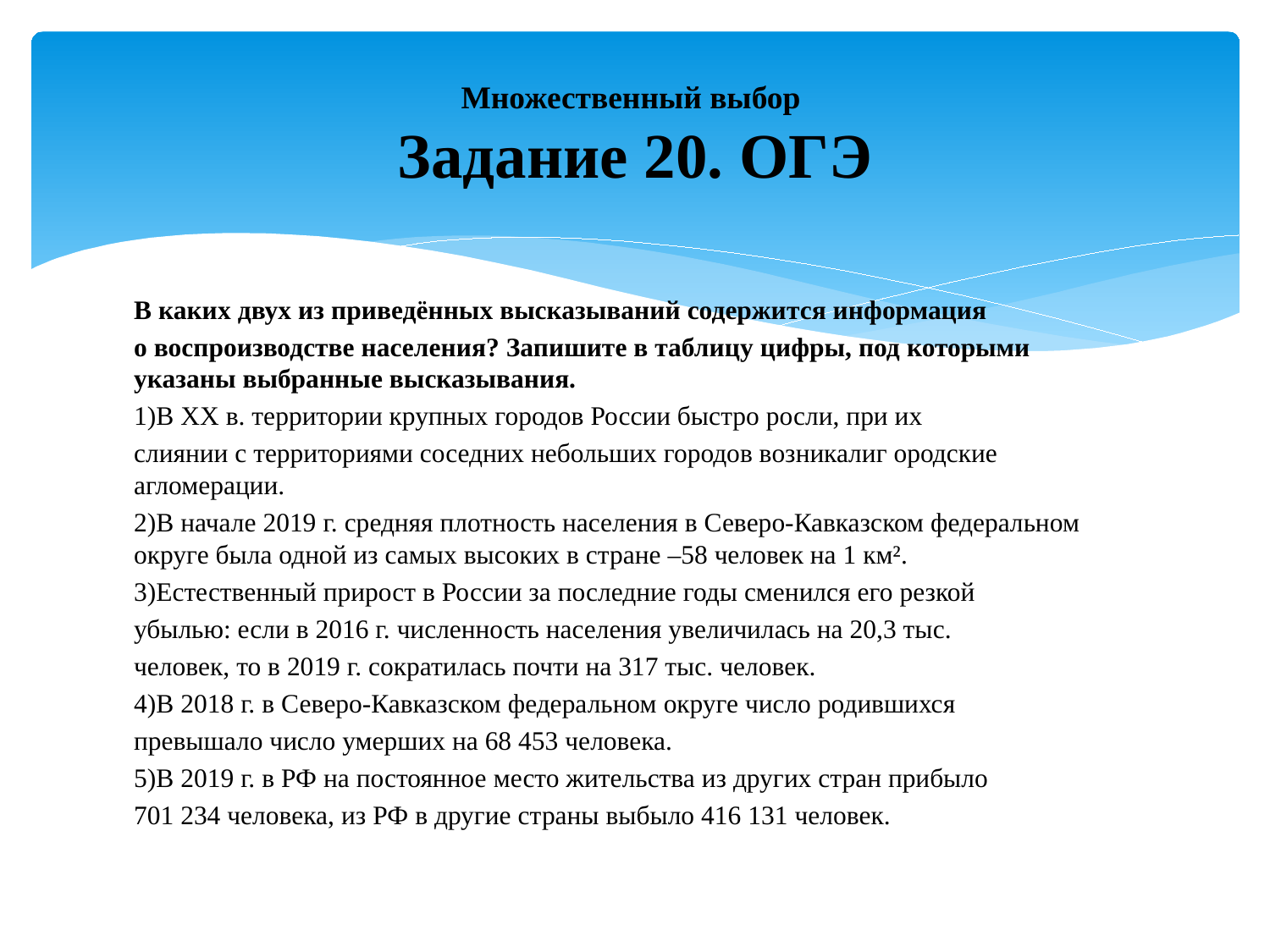

# Множественный выбор Задание 20. ОГЭ
В каких двух из приведённых высказываний содержится информация
о воспроизводстве населения? Запишите в таблицу цифры, под которыми указаны выбранные высказывания.
1)В ХХ в. территории крупных городов России быстро росли, при их
слиянии с территориями соседних небольших городов возникалиг ородские агломерации.
2)В начале 2019 г. средняя плотность населения в Северо-Кавказском федеральном округе была одной из самых высоких в стране –58 человек на 1 км².
3)Естественный прирост в России за последние годы сменился его резкой
убылью: если в 2016 г. численность населения увеличилась на 20,3 тыс.
человек, то в 2019 г. сократилась почти на 317 тыс. человек.
4)В 2018 г. в Северо-Кавказском федеральном округе число родившихся
превышало число умерших на 68 453 человека.
5)В 2019 г. в РФ на постоянное место жительства из других стран прибыло
701 234 человека, из РФ в другие страны выбыло 416 131 человек.